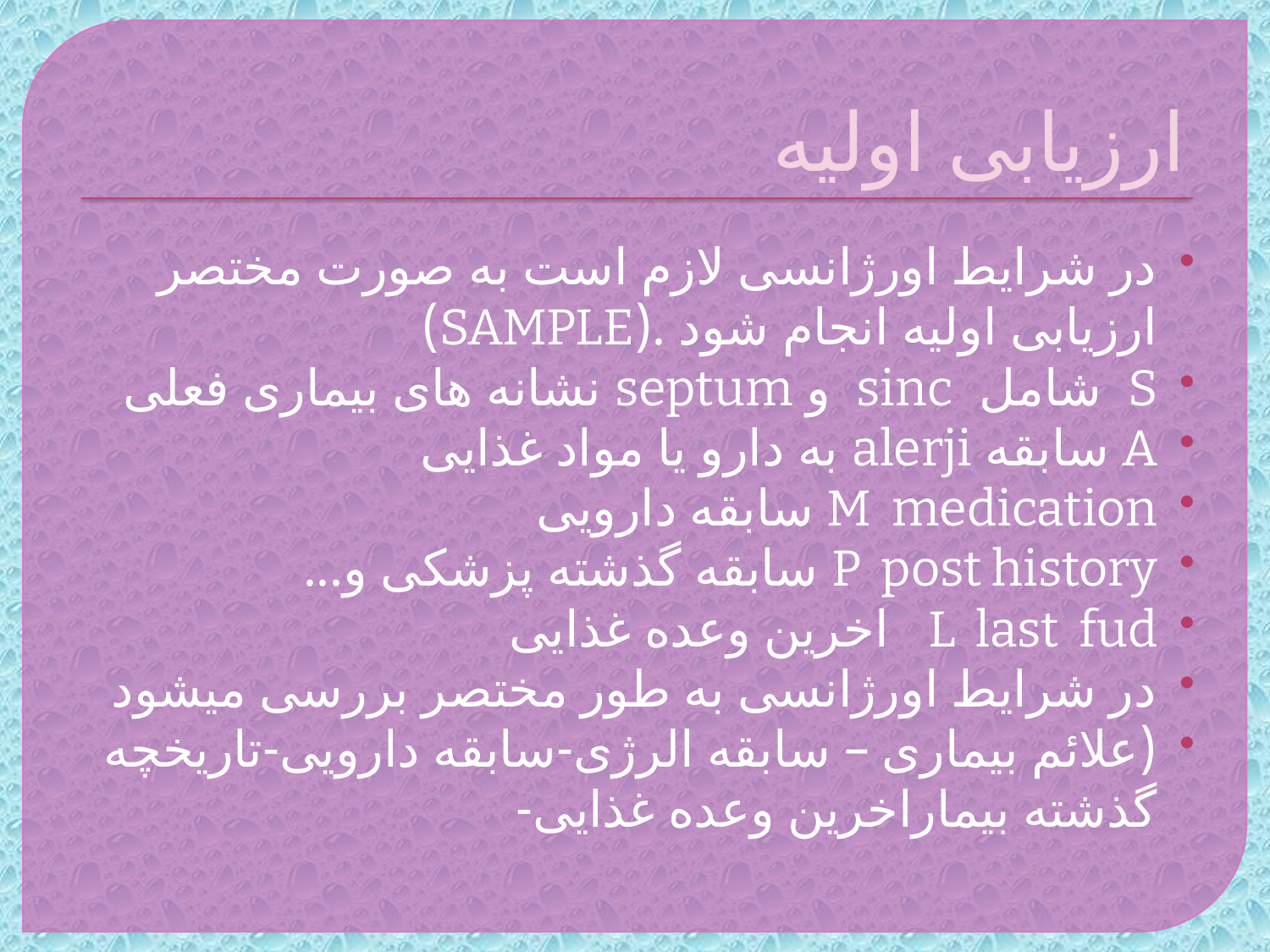

# ارزیابی اولیه
در شرایط اورژانسی لازم است به صورت مختصر ارزیابی اولیه انجام شود .(SAMPLE)
S  شامل  sinc  و septum نشانه های بیماری فعلی
A سابقه alerji به دارو یا مواد غذایی
M  medication سابقه دارویی
P  post history سابقه گذشته پزشکی و...
L  last  fud   اخرین وعده غذایی
در شرایط اورژانسی به طور مختصر بررسی میشود
(علائم بیماری – سابقه الرژی-سابقه دارویی-تاریخچه گذشته بیماراخرین وعده غذایی-